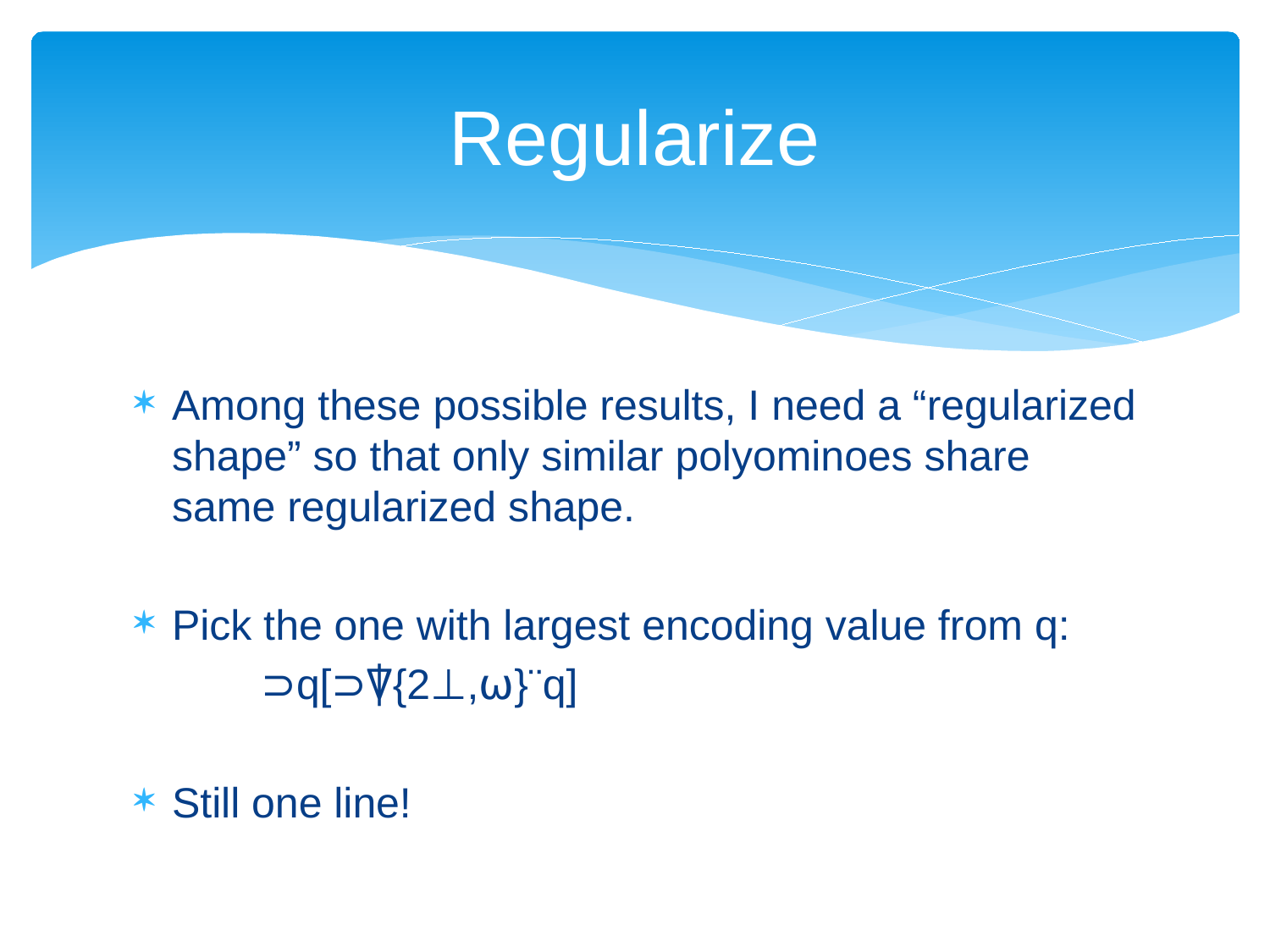

# Regularize
Among these possible results, I need a “regularized shape” so that only similar polyominoes share same regularized shape.

Pick the one with largest encoding value from q:
	⊃q[⊃⍒{2⊥,⍵}¨q]

Still one line!